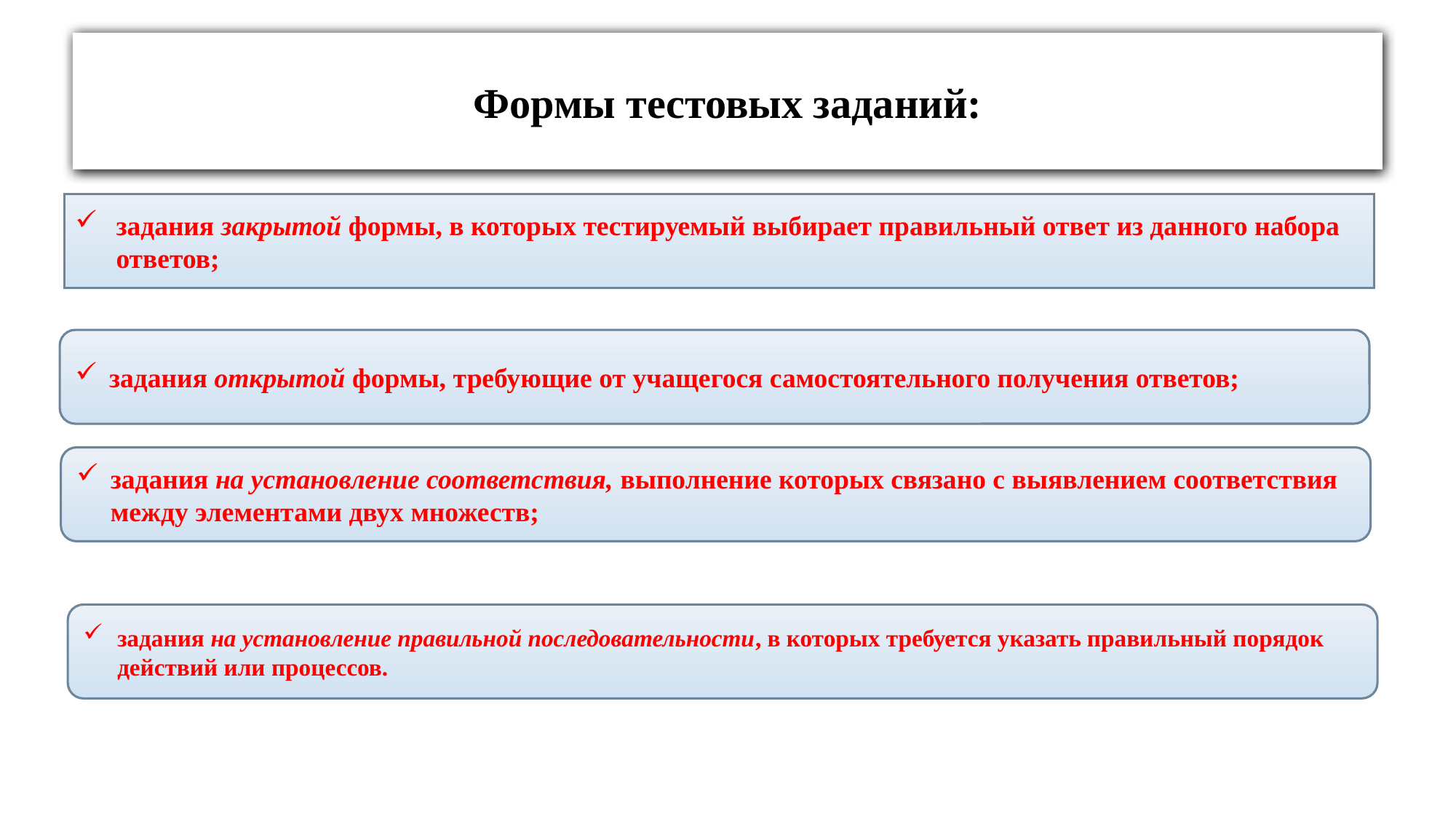

# Формы тестовых заданий:
задания закрытой формы, в которых тестируемый выбирает правильный ответ из данного набора ответов;
задания открытой формы, требующие от учащегося самостоятельного получения ответов;
задания на установление соответствия, выполнение которых связано с выявлением соответствия между элементами двух множеств;
задания на установление правильной последовательности, в которых требуется указать правильный порядок действий или процессов.